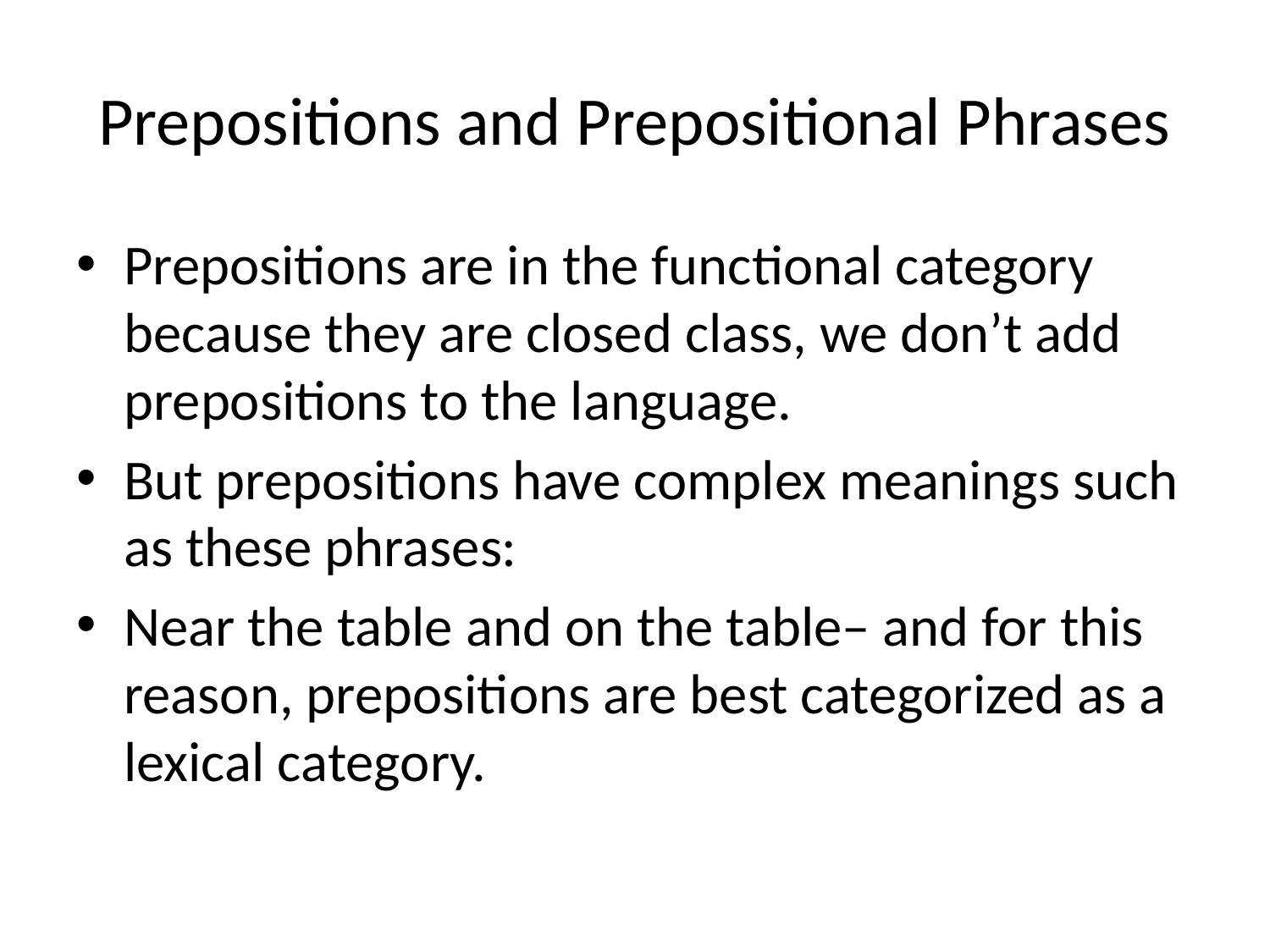

# Prepositions and Prepositional Phrases
Prepositions are in the functional category because they are closed class, we don’t add prepositions to the language.
But prepositions have complex meanings such as these phrases:
Near the table and on the table– and for this reason, prepositions are best categorized as a lexical category.